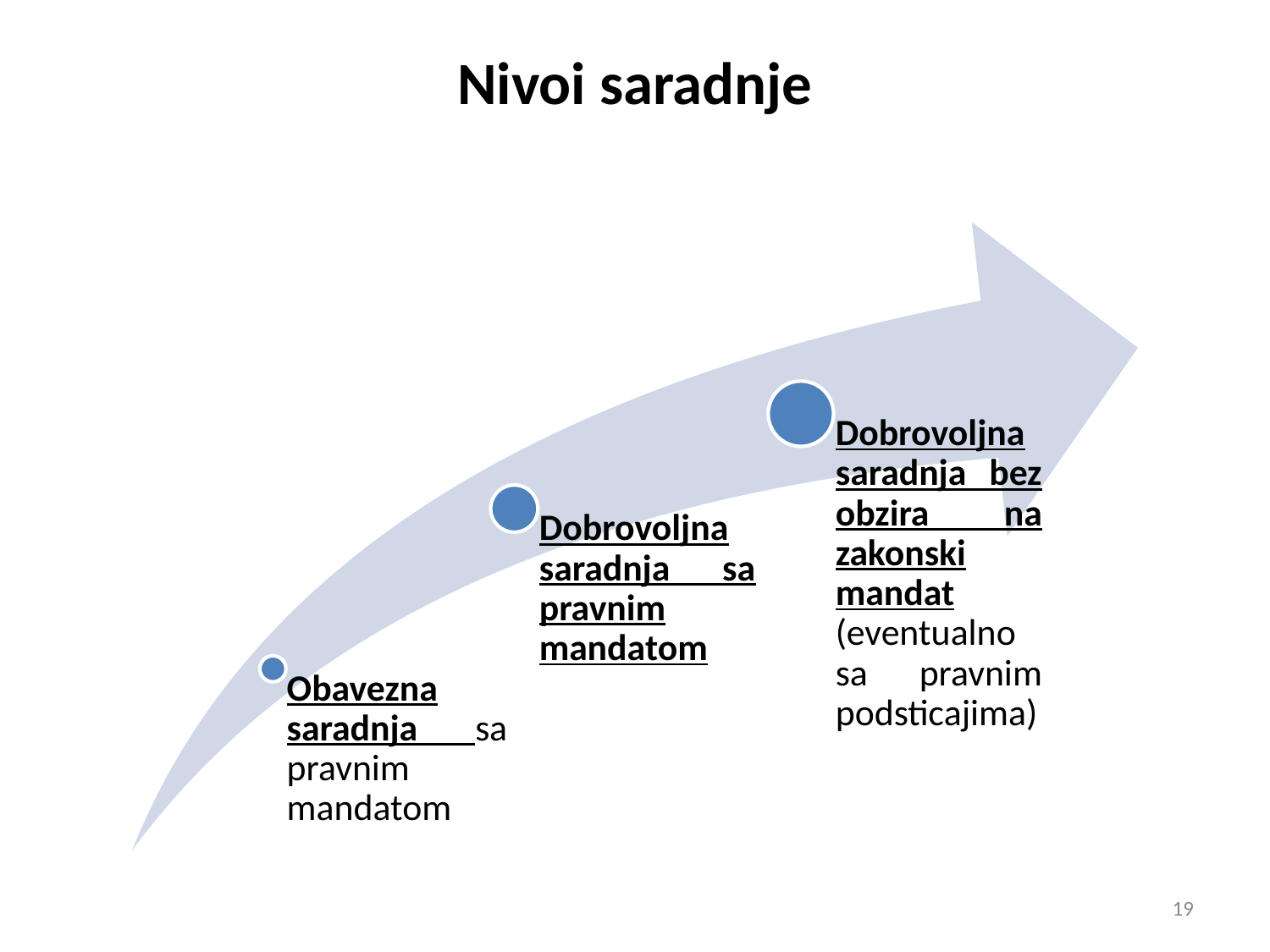

# Nivoi saradnje
Obavezna saradnja sa pravnim mandatom
Dobrovoljna saradnja sa pravnim mandatom
Dobrovoljna saradnja bez obzira na zakonski mandat (eventualno sa pravnim podsticajima)
19